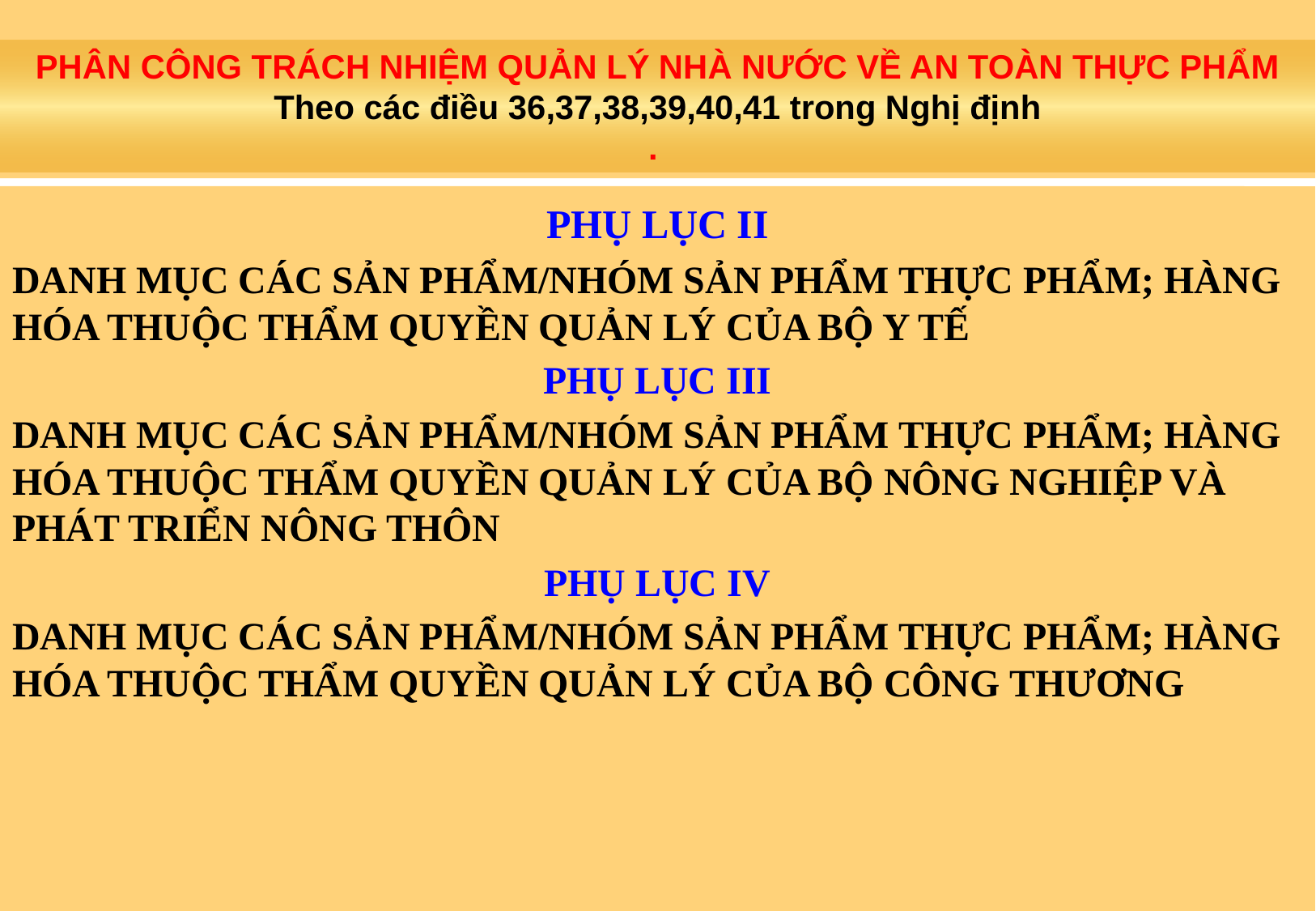

# PHÂN CÔNG TRÁCH NHIỆM QUẢN LÝ NHÀ NƯỚC VỀ AN TOÀN THỰC PHẨM Theo các điều 36,37,38,39,40,41 trong Nghị định .
PHỤ LỤC II
DANH MỤC CÁC SẢN PHẨM/NHÓM SẢN PHẨM THỰC PHẨM; HÀNG HÓA THUỘC THẨM QUYỀN QUẢN LÝ CỦA BỘ Y TẾ
PHỤ LỤC III
DANH MỤC CÁC SẢN PHẨM/NHÓM SẢN PHẨM THỰC PHẨM; HÀNG HÓA THUỘC THẨM QUYỀN QUẢN LÝ CỦA BỘ NÔNG NGHIỆP VÀ PHÁT TRIỂN NÔNG THÔN
PHỤ LỤC IV
DANH MỤC CÁC SẢN PHẨM/NHÓM SẢN PHẨM THỰC PHẨM; HÀNG HÓA THUỘC THẨM QUYỀN QUẢN LÝ CỦA BỘ CÔNG THƯƠNG